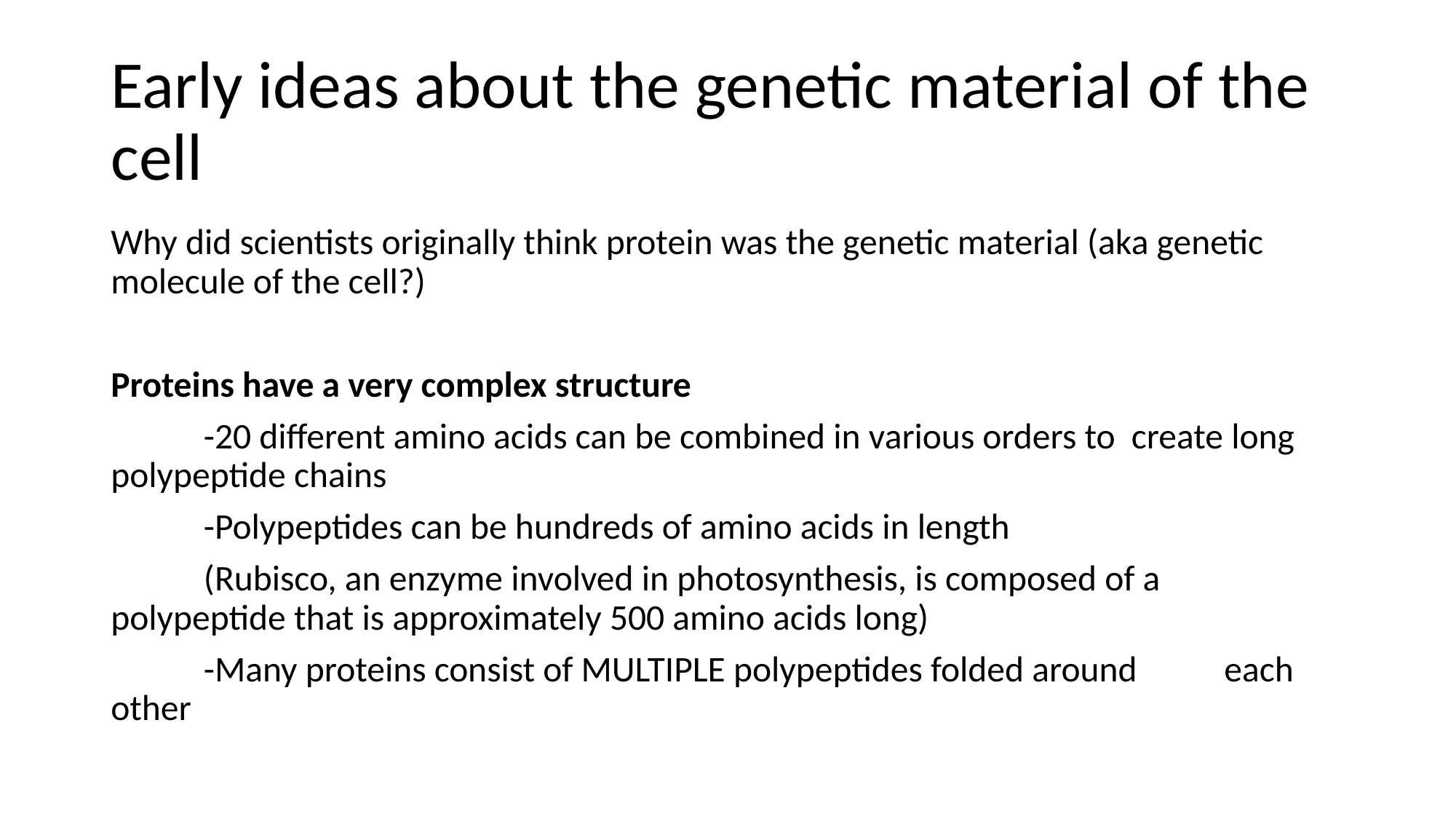

# Early ideas about the genetic material of the cell
Why did scientists originally think protein was the genetic material (aka genetic molecule of the cell?)

Proteins have a very complex structure
	-20 different amino acids can be combined in various orders to 	create long polypeptide chains
	-Polypeptides can be hundreds of amino acids in length
	(Rubisco, an enzyme involved in photosynthesis, is composed of a 	polypeptide that is approximately 500 amino acids long)
	-Many proteins consist of MULTIPLE polypeptides folded around 	each other